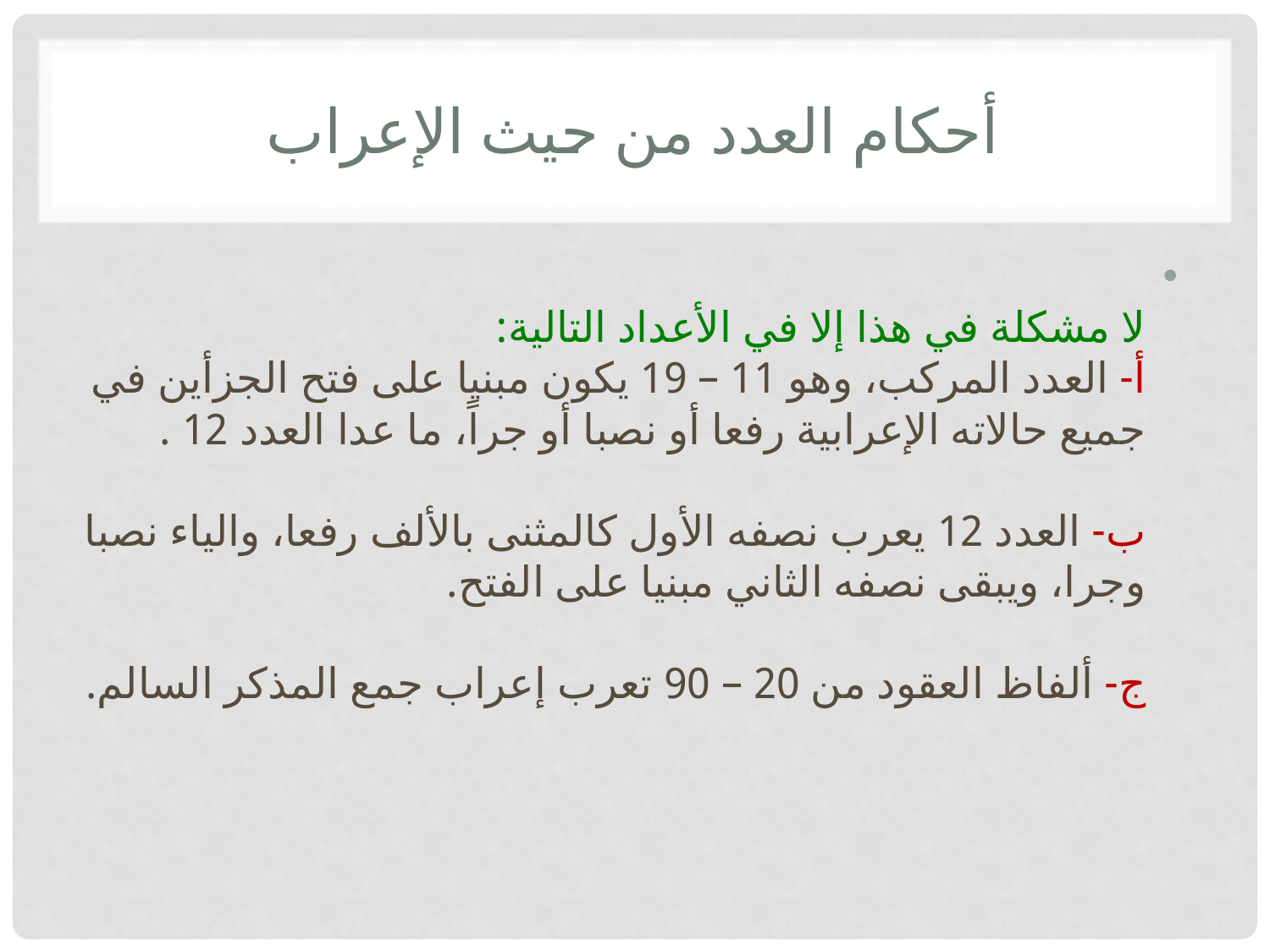

# أحكام العدد من حيث الإعراب
لا مشكلة في هذا إلا في الأعداد التالية:
أ- العدد المركب، وهو 11 – 19 يكون مبنيا على فتح الجزأين في جميع حالاته الإعرابية رفعا أو نصبا أو جراً، ما عدا العدد 12 .
ب- العدد 12 يعرب نصفه الأول كالمثنى بالألف رفعا، والياء نصبا وجرا، ويبقى نصفه الثاني مبنيا على الفتح.
ج- ألفاظ العقود من 20 – 90 تعرب إعراب جمع المذكر السالم.